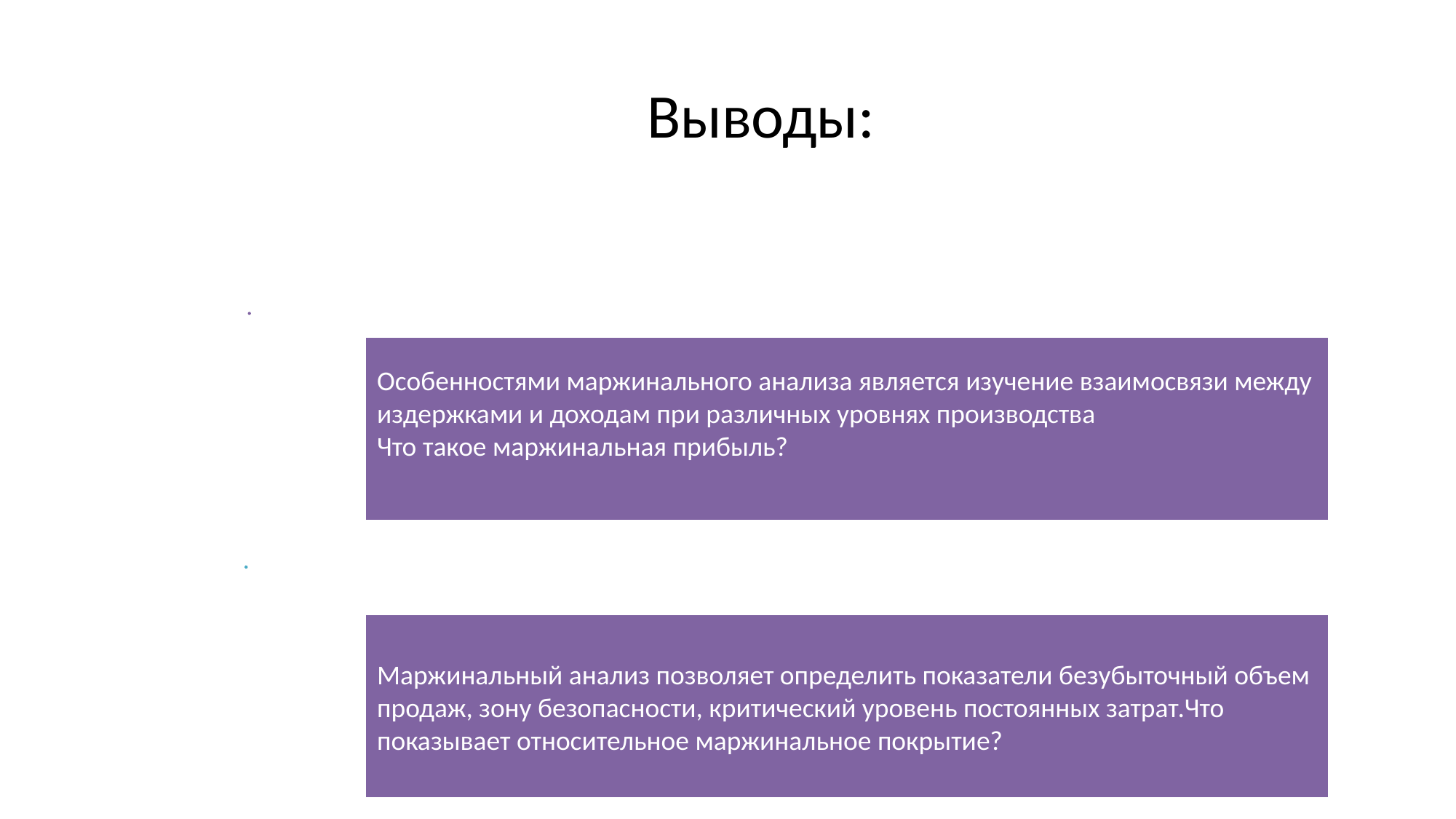

# Выводы:
Особенностями маржинального анализа является изучение взаимосвязи между издержками и доходам при различных уровнях производства
Что такое маржинальная прибыль?
Маржинальный анализ позволяет определить показатели безубыточный объем продаж, зону безопасности, критический уровень постоянных затрат.Что показывает относительное маржинальное покрытие?